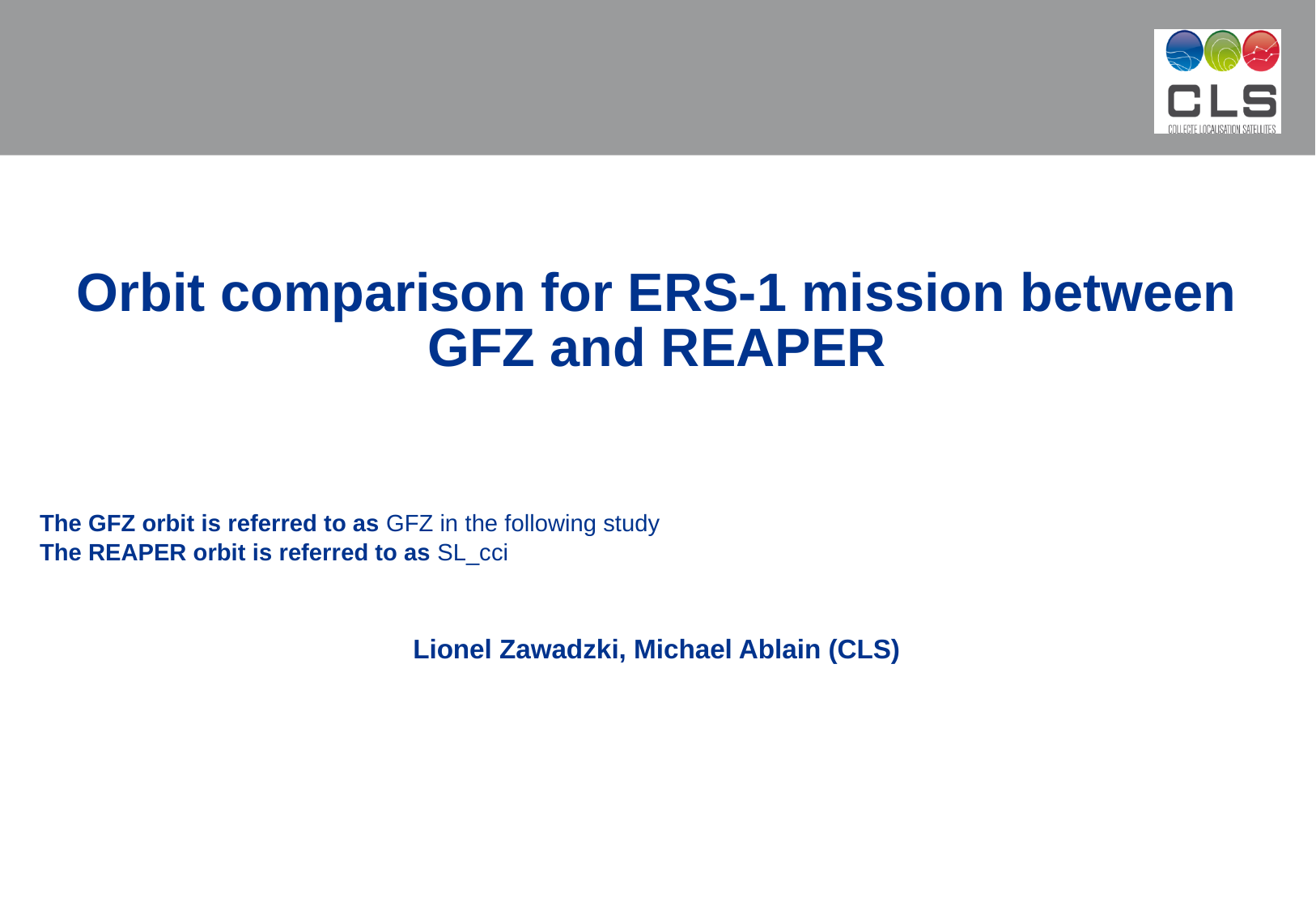

Orbit comparison for ERS-1 mission between GFZ and REAPER

The GFZ orbit is referred to as GFZ in the following study
The REAPER orbit is referred to as SL_cci

Lionel Zawadzki, Michael Ablain (CLS)